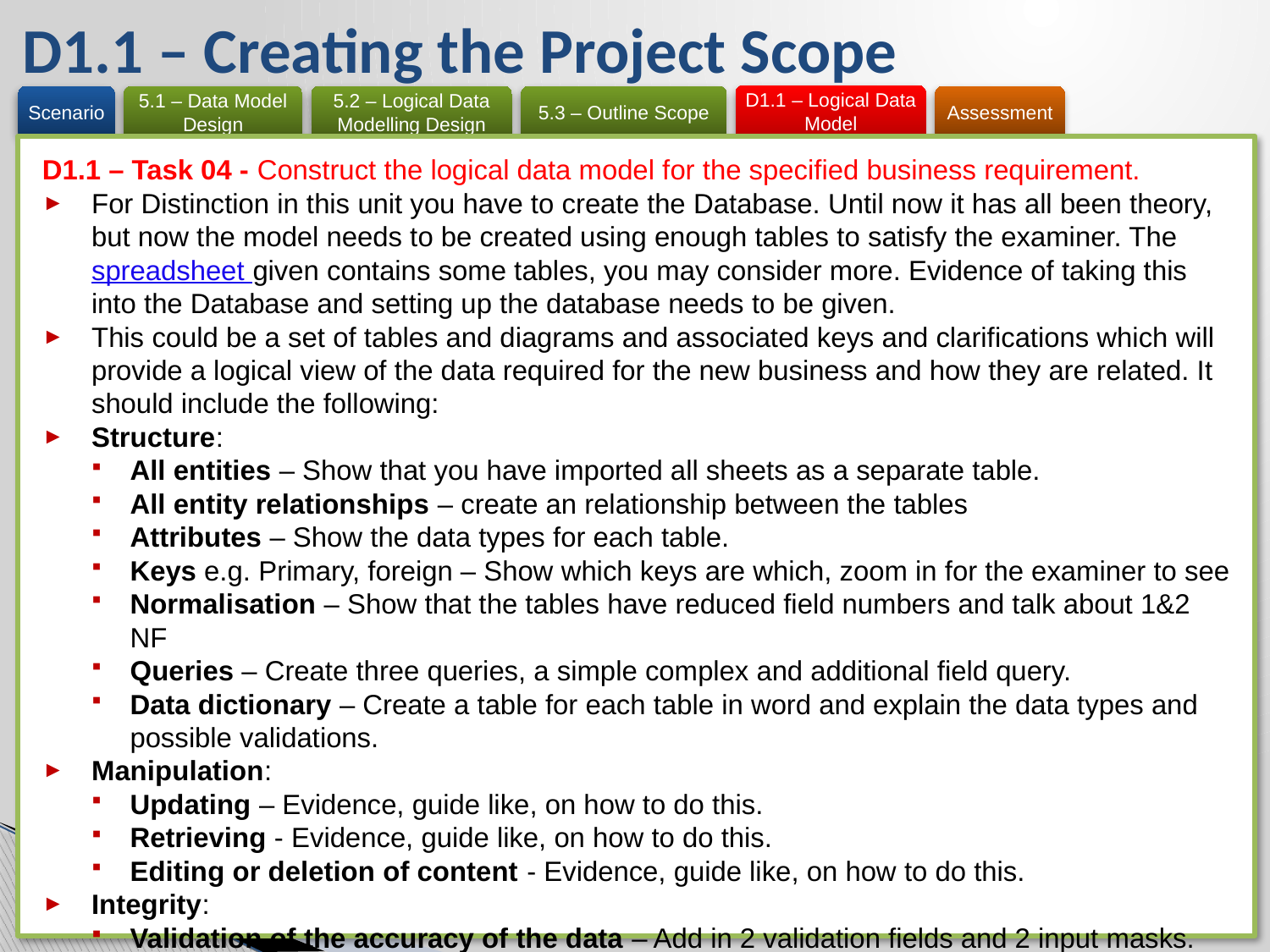

# D1.1 – Creating the Project Scope
D1.1 – Task 04 - Construct the logical data model for the specified business requirement.
For Distinction in this unit you have to create the Database. Until now it has all been theory, but now the model needs to be created using enough tables to satisfy the examiner. The spreadsheet given contains some tables, you may consider more. Evidence of taking this into the Database and setting up the database needs to be given.
This could be a set of tables and diagrams and associated keys and clarifications which will provide a logical view of the data required for the new business and how they are related. It should include the following:
Structure:
All entities – Show that you have imported all sheets as a separate table.
All entity relationships – create an relationship between the tables
Attributes – Show the data types for each table.
Keys e.g. Primary, foreign – Show which keys are which, zoom in for the examiner to see
Normalisation – Show that the tables have reduced field numbers and talk about 1&2 NF
Queries – Create three queries, a simple complex and additional field query.
Data dictionary – Create a table for each table in word and explain the data types and possible validations.
Manipulation:
Updating – Evidence, guide like, on how to do this.
Retrieving - Evidence, guide like, on how to do this.
Editing or deletion of content - Evidence, guide like, on how to do this.
Integrity:
Validation of the accuracy of the data – Add in 2 validation fields and 2 input masks.